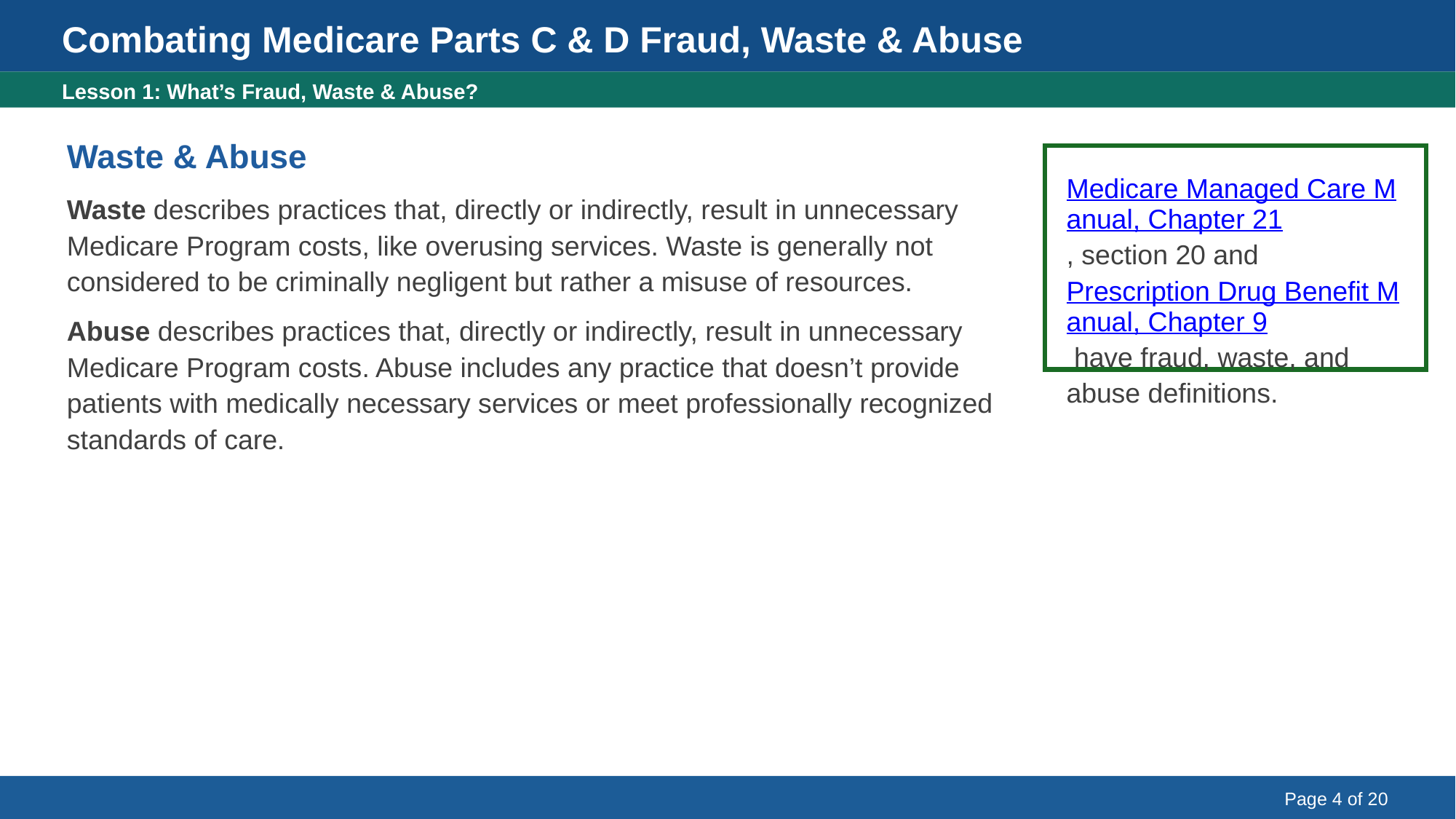

Combating Medicare Parts C & D Fraud, Waste & Abuse
Waste and Abuse

Lesson 1: What’s Fraud, Waste & Abuse?
Waste & Abuse
Waste describes practices that, directly or indirectly, result in unnecessary Medicare Program costs, like overusing services. Waste is generally not considered to be criminally negligent but rather a misuse of resources.
Abuse describes practices that, directly or indirectly, result in unnecessary Medicare Program costs. Abuse includes any practice that doesn’t provide patients with medically necessary services or meet professionally recognized standards of care.
Medicare Managed Care Manual, Chapter 21, section 20 and Prescription Drug Benefit Manual, Chapter 9 have fraud, waste, and abuse definitions.

Page 4 of 20